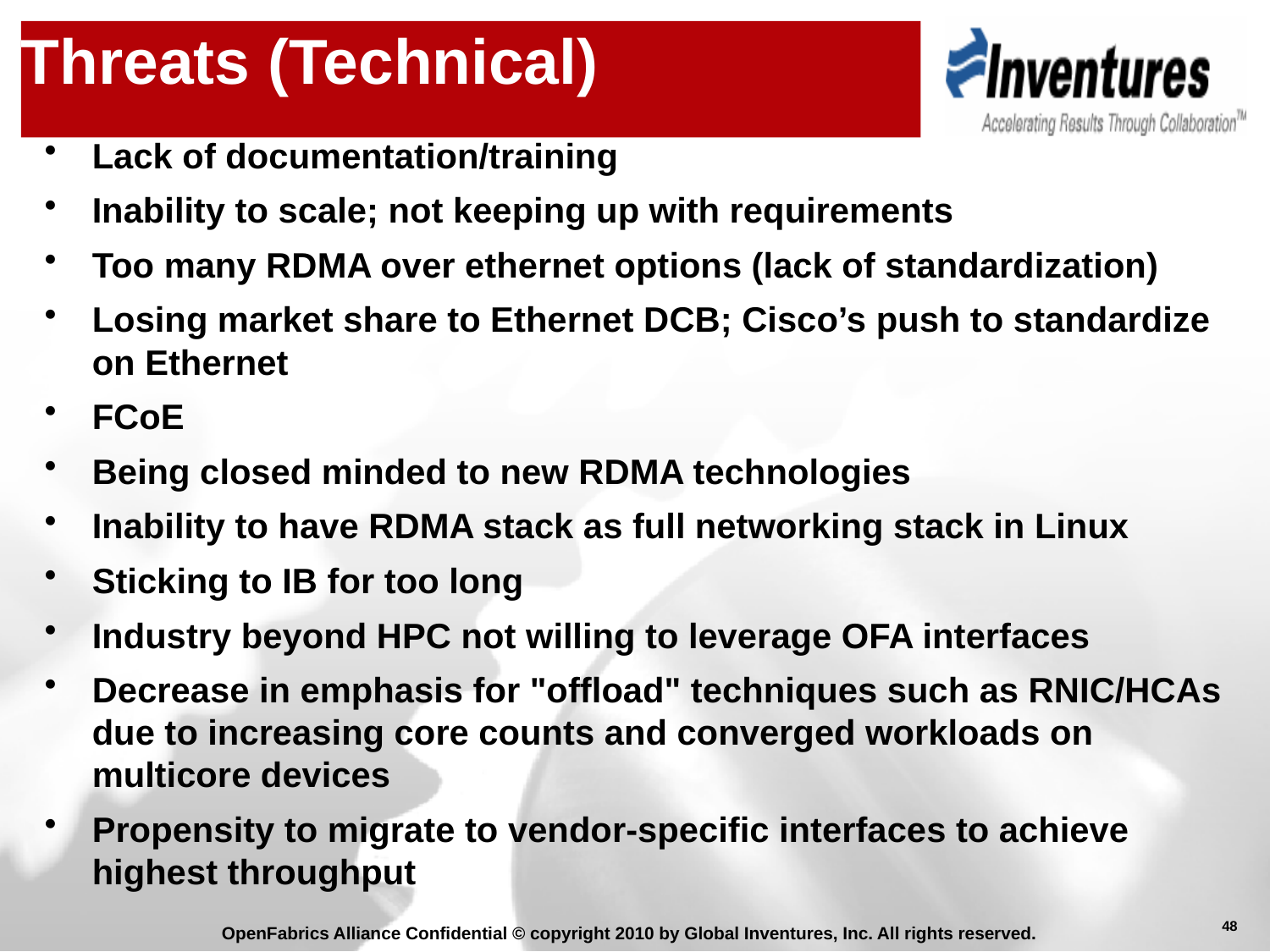

# Threats (Technical)
Lack of documentation/training
Inability to scale; not keeping up with requirements
Too many RDMA over ethernet options (lack of standardization)
Losing market share to Ethernet DCB; Cisco’s push to standardize on Ethernet
FCoE
Being closed minded to new RDMA technologies
Inability to have RDMA stack as full networking stack in Linux
Sticking to IB for too long
Industry beyond HPC not willing to leverage OFA interfaces
Decrease in emphasis for "offload" techniques such as RNIC/HCAs due to increasing core counts and converged workloads on multicore devices
Propensity to migrate to vendor-specific interfaces to achieve highest throughput